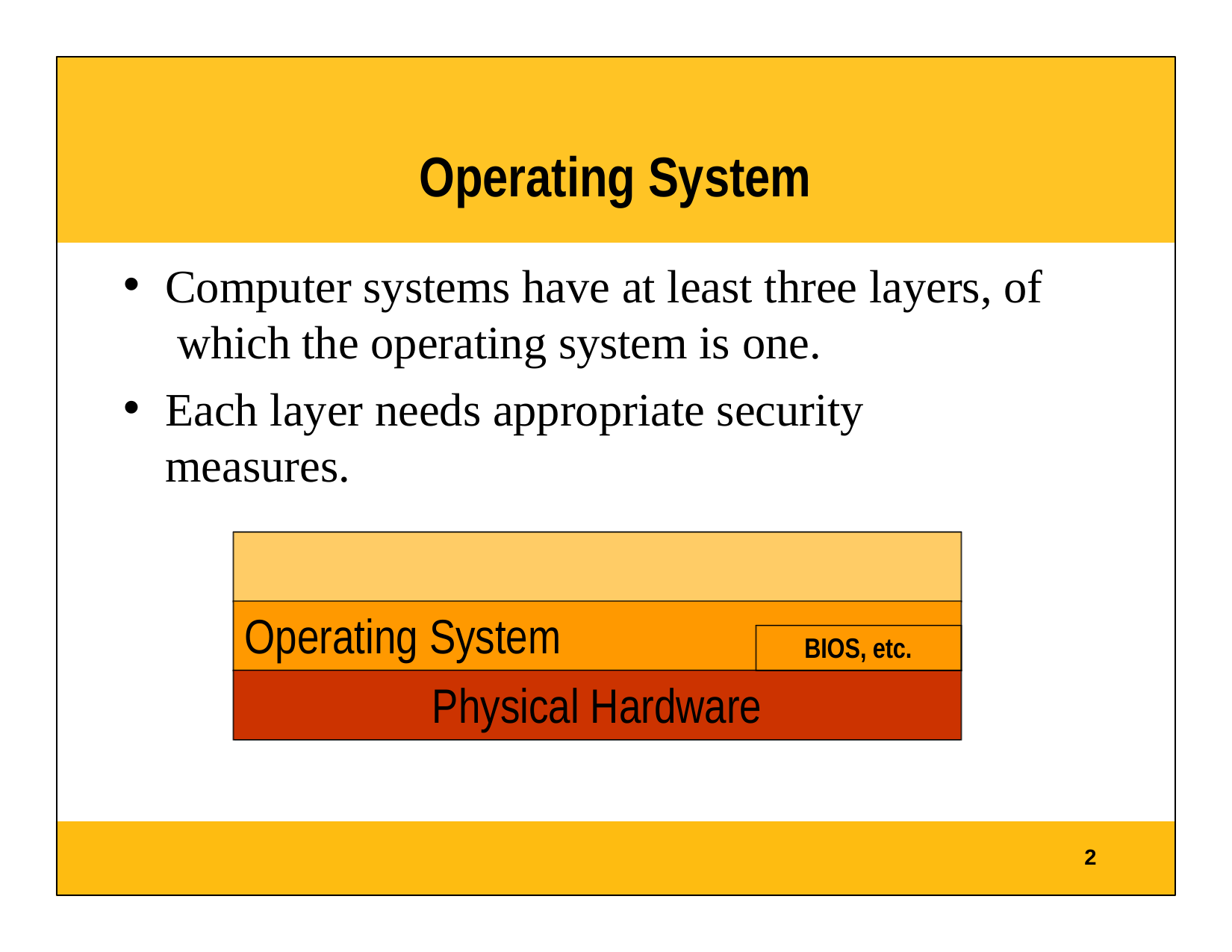

# Operating System
Computer systems have at least three layers, of  which the operating system is one.
Each layer needs appropriate security measures.

User Applications and Utilities

Operating System

BIOS, etc.

Physical Hardware
2